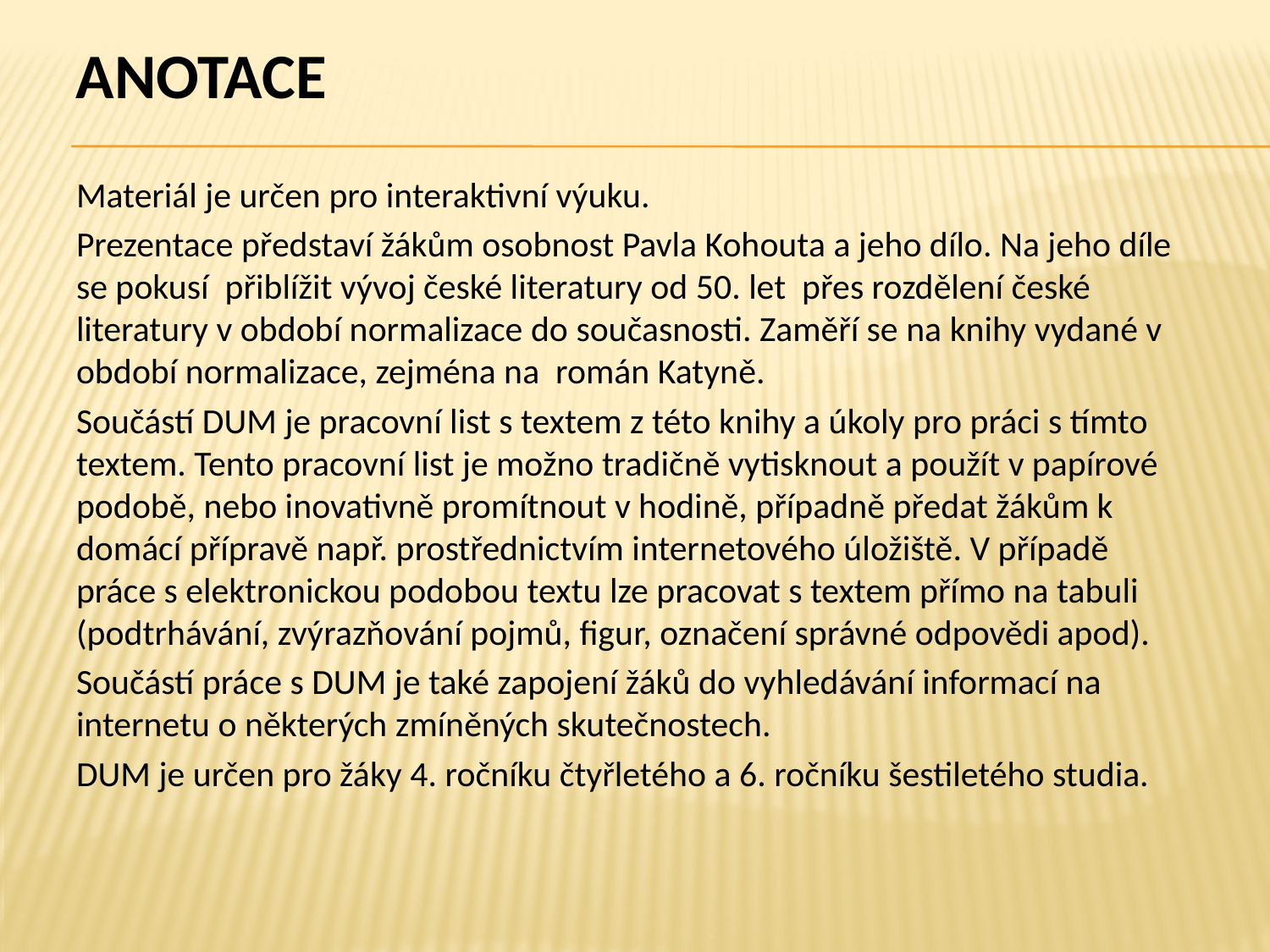

# ANOTACE
Materiál je určen pro interaktivní výuku.
Prezentace představí žákům osobnost Pavla Kohouta a jeho dílo. Na jeho díle se pokusí  přiblížit vývoj české literatury od 50. let  přes rozdělení české literatury v období normalizace do současnosti. Zaměří se na knihy vydané v období normalizace, zejména na  román Katyně.
Součástí DUM je pracovní list s textem z této knihy a úkoly pro práci s tímto textem. Tento pracovní list je možno tradičně vytisknout a použít v papírové podobě, nebo inovativně promítnout v hodině, případně předat žákům k domácí přípravě např. prostřednictvím internetového úložiště. V případě práce s elektronickou podobou textu lze pracovat s textem přímo na tabuli (podtrhávání, zvýrazňování pojmů, figur, označení správné odpovědi apod).
Součástí práce s DUM je také zapojení žáků do vyhledávání informací na internetu o některých zmíněných skutečnostech.
DUM je určen pro žáky 4. ročníku čtyřletého a 6. ročníku šestiletého studia.